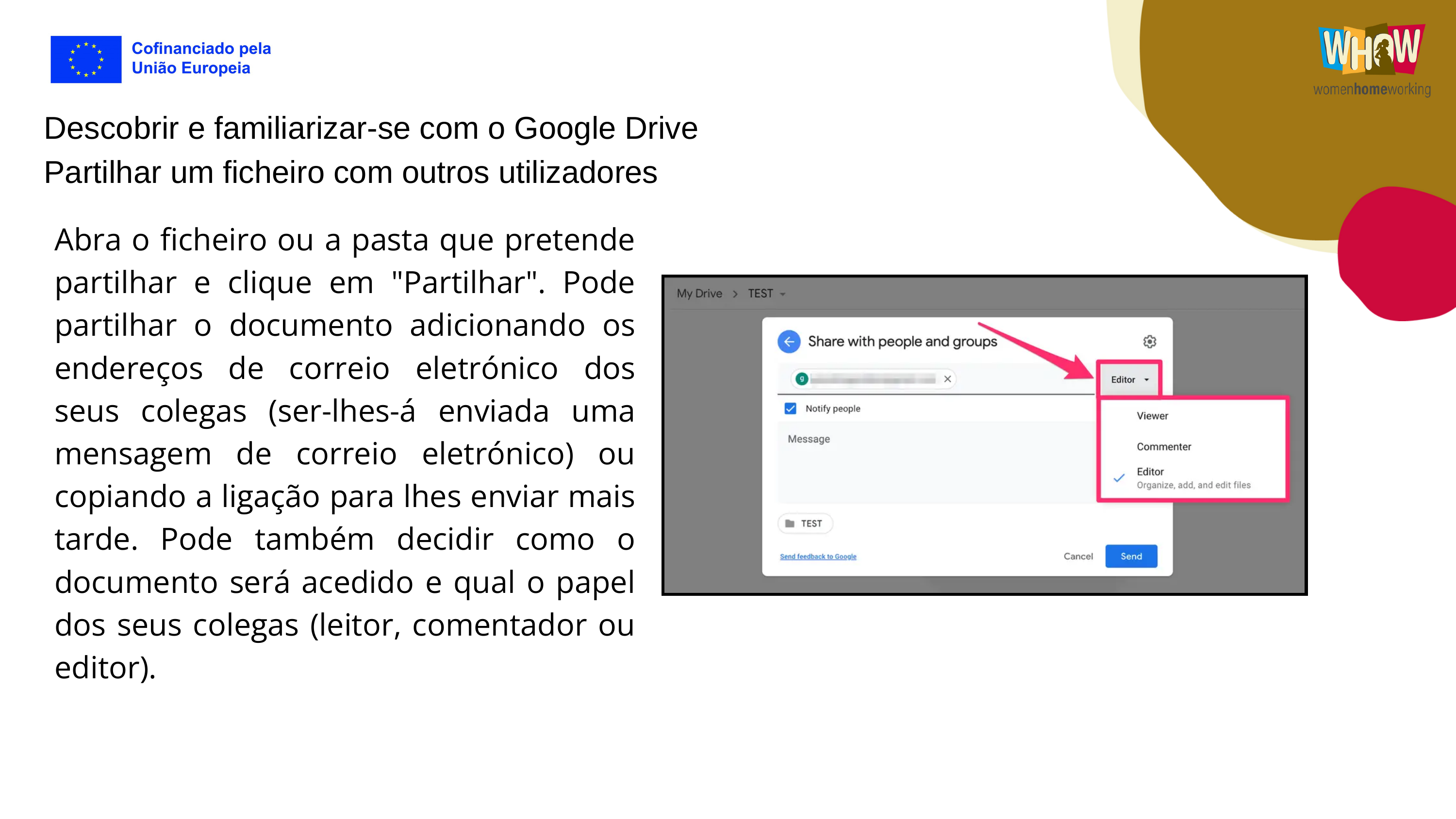

Descobrir e familiarizar-se com o Google Drive
Partilhar um ficheiro com outros utilizadores
Abra o ficheiro ou a pasta que pretende partilhar e clique em "Partilhar". Pode partilhar o documento adicionando os endereços de correio eletrónico dos seus colegas (ser-lhes-á enviada uma mensagem de correio eletrónico) ou copiando a ligação para lhes enviar mais tarde. Pode também decidir como o documento será acedido e qual o papel dos seus colegas (leitor, comentador ou editor).